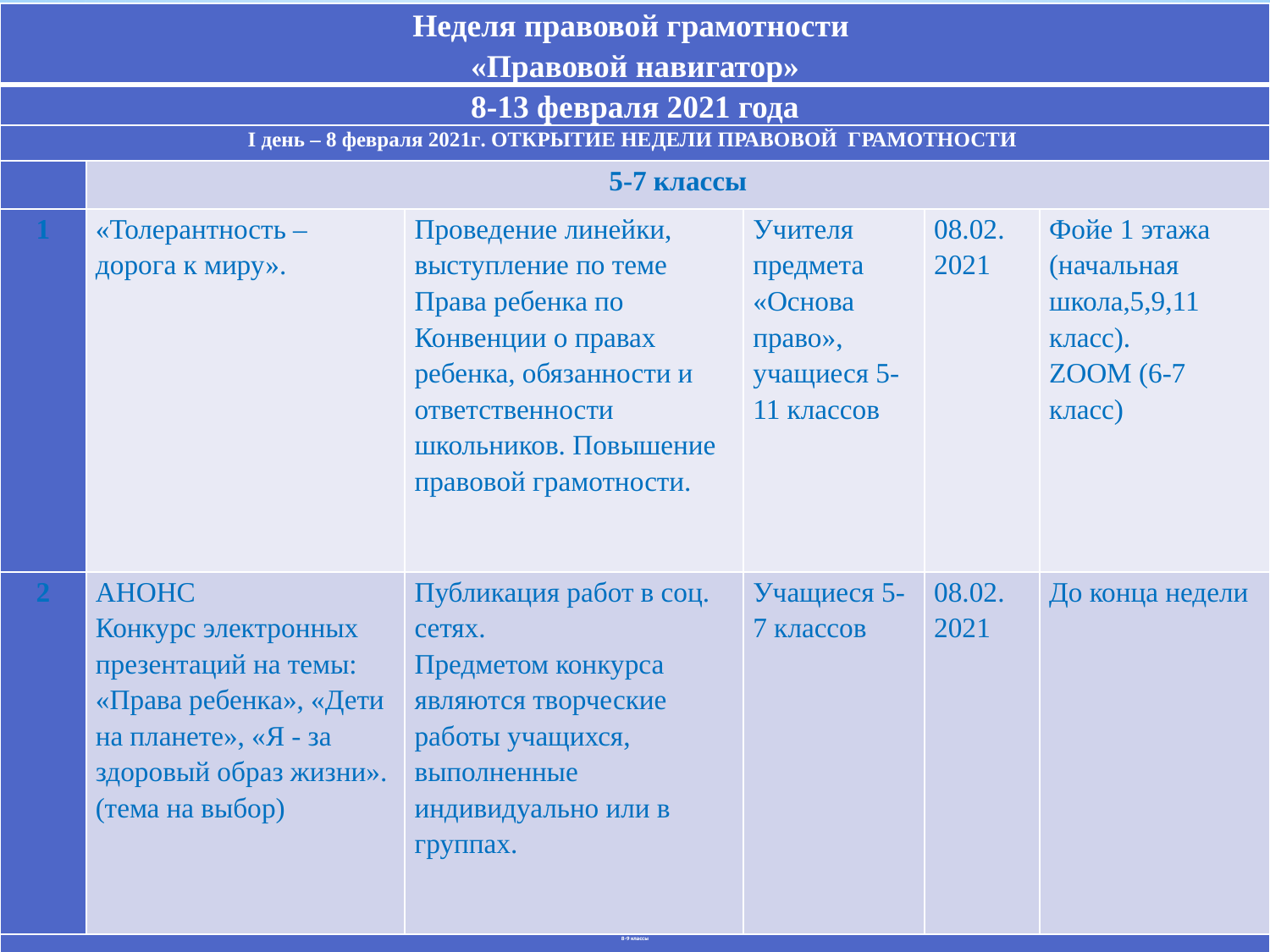

| Неделя правовой грамотности «Правовой навигатор» |  |  |  |  |  |
| --- | --- | --- | --- | --- | --- |
| 8-13 февраля 2021 года |  |  |  |  |  |
| І день – 8 февраля 2021г. ОТКРЫТИЕ НЕДЕЛИ ПРАВОВОЙ ГРАМОТНОСТИ |  |  |  |  |  |
|  | 5-7 классы |  |  |  |  |
| 1 | «Толерантность – дорога к миру». | Проведение линейки, выступление по теме Права ребенка по Конвенции о правах ребенка, обязанности и ответственности школьников. Повышение правовой грамотности. | Учителя предмета «Основа право», учащиеся 5-11 классов | 08.02. 2021 | Фойе 1 этажа (начальная школа,5,9,11 класс). ZOOM (6-7 класс) |
| 2 | АНОНС Конкурс электронных презентаций на темы: «Права ребенка», «Дети на планете», «Я - за здоровый образ жизни».(тема на выбор) | Публикация работ в соц. сетях. Предметом конкурса являются творческие работы учащихся, выполненные индивидуально или в группах. | Учащиеся 5-7 классов | 08.02. 2021 | До конца недели |
| 8-9 классы |  |  |  |  |  |